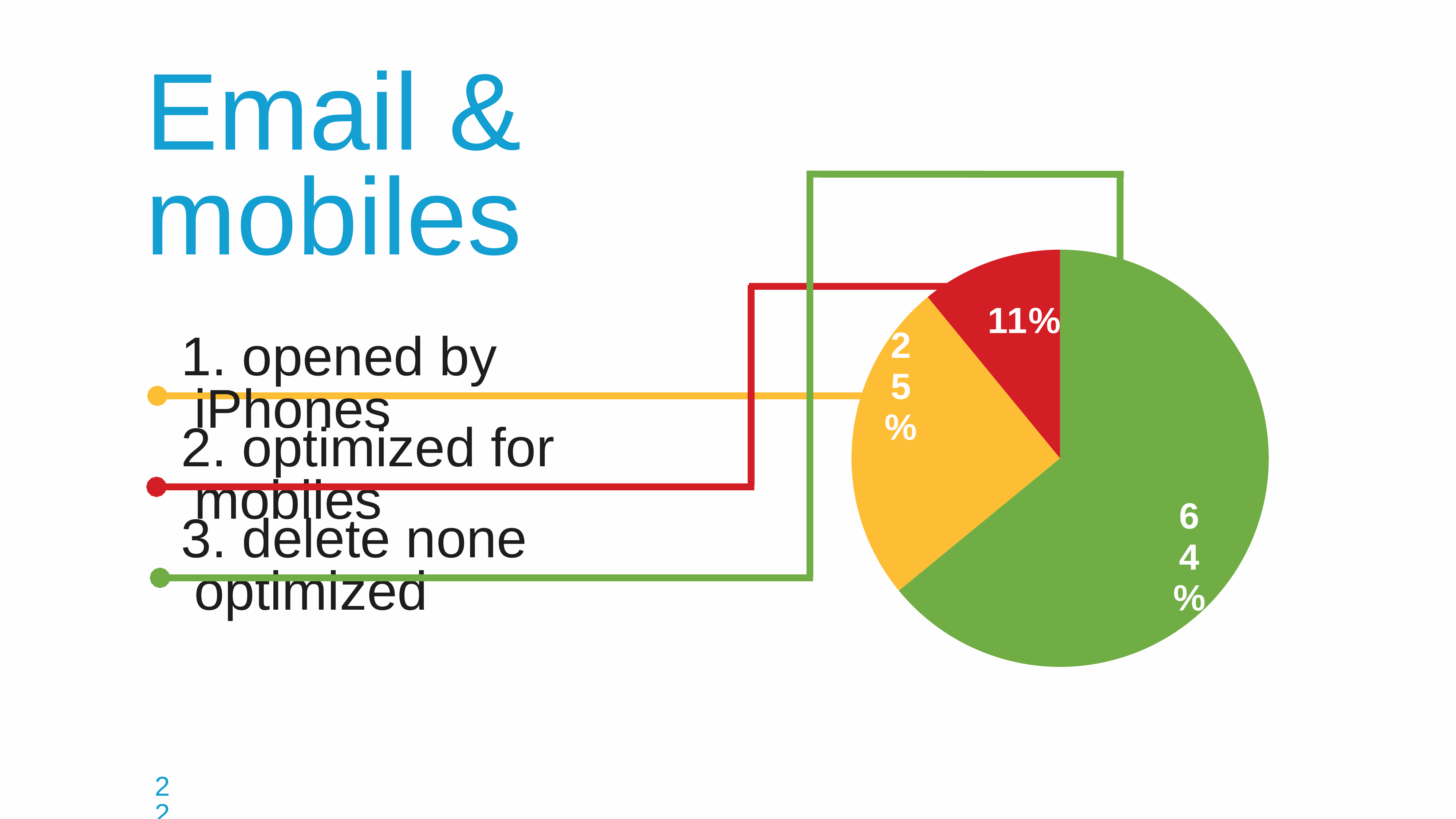

Email & mobiles

### Chart

| Category | Sales |
|---|---|
| 1st Qtr | 8.2 |
| 2nd Qtr | 3.2 |
| 3rd Qtr | 1.4 |

 opened by iPhones

 optimized for mobiles
 delete none optimized
22